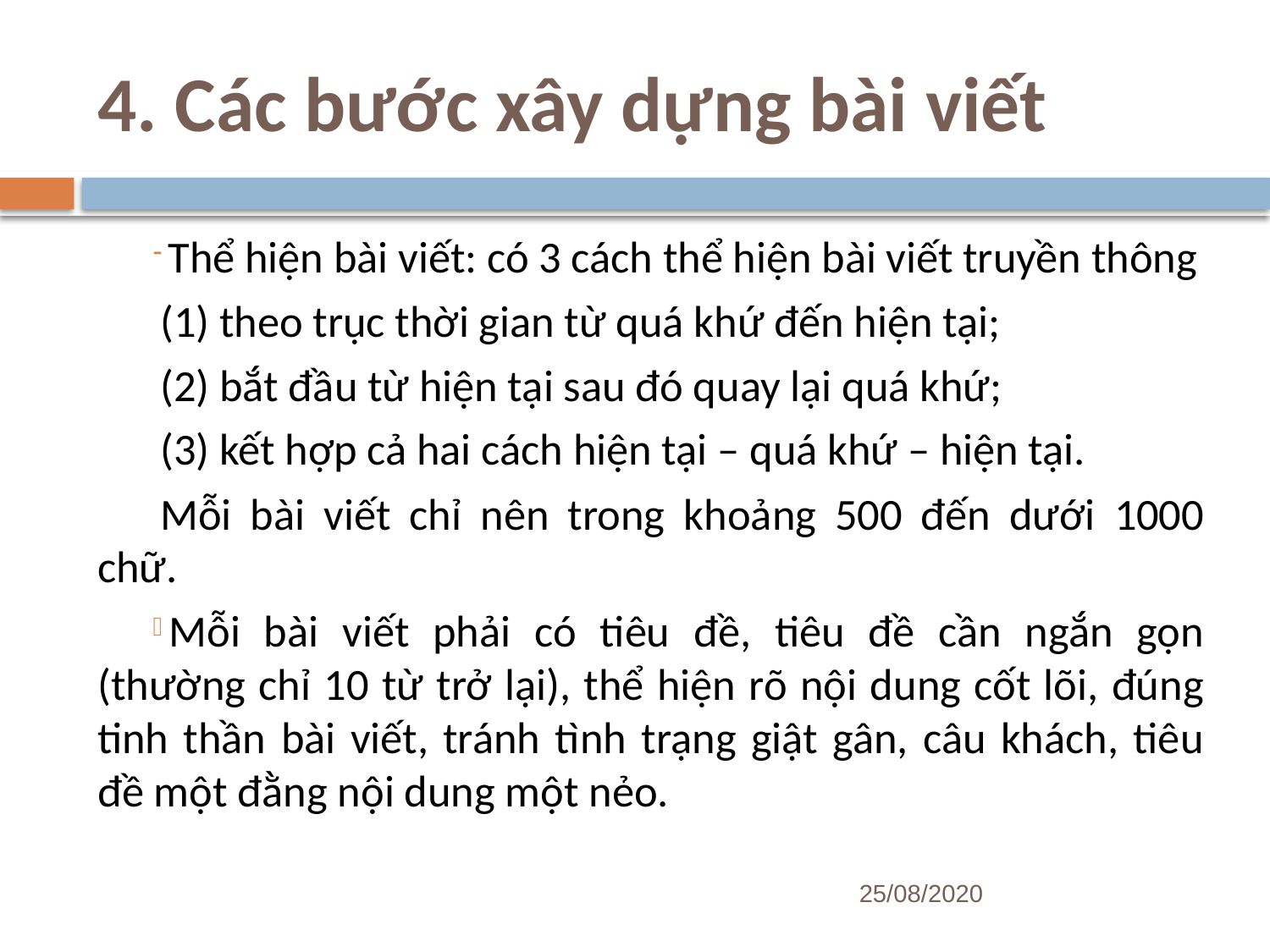

# 4. Các bước xây dựng bài viết
Thể hiện bài viết: có 3 cách thể hiện bài viết truyền thông
(1) theo trục thời gian từ quá khứ đến hiện tại;
(2) bắt đầu từ hiện tại sau đó quay lại quá khứ;
(3) kết hợp cả hai cách hiện tại – quá khứ – hiện tại.
Mỗi bài viết chỉ nên trong khoảng 500 đến dưới 1000 chữ.
Mỗi bài viết phải có tiêu đề, tiêu đề cần ngắn gọn (thường chỉ 10 từ trở lại), thể hiện rõ nội dung cốt lõi, đúng tinh thần bài viết, tránh tình trạng giật gân, câu khách, tiêu đề một đằng nội dung một nẻo.
25/08/2020